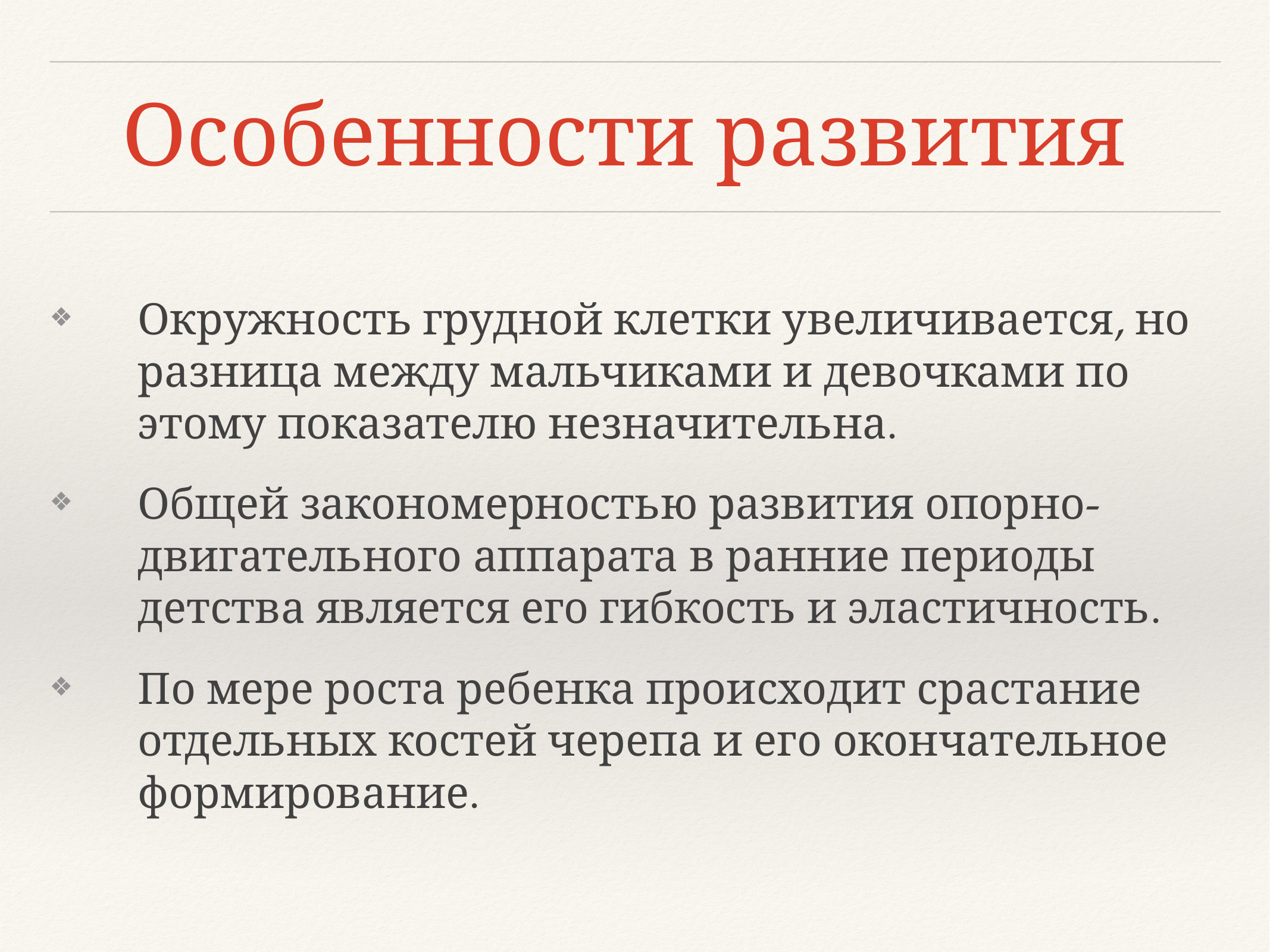

# Особенности развития
Окружность грудной клетки увеличивается, но разница между мальчиками и девочками по этому показателю незначительна.
Общей закономерностью развития опорно-двигательного аппарата в ранние периоды детства является его гибкость и эластичность.
По мере роста ребенка происходит срастание отдельных костей черепа и его окончательное формирование.